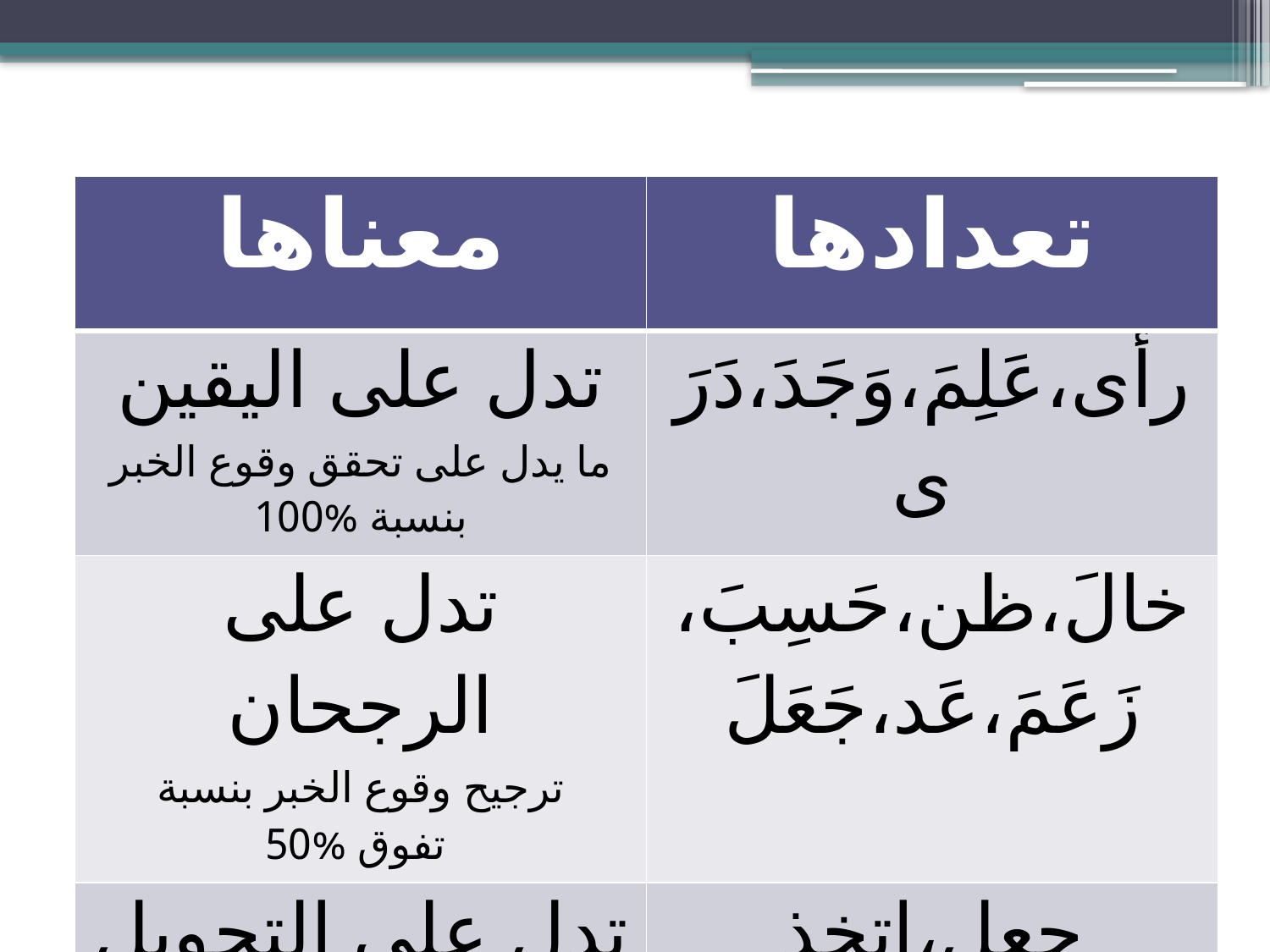

# تعدادها ومعانيها :
| معناها | تعدادها |
| --- | --- |
| تدل على اليقين ما يدل على تحقق وقوع الخبر بنسبة %100 | رأى،عَلِمَ،وَجَدَ،دَرَى |
| تدل على الرجحان ترجيح وقوع الخبر بنسبة تفوق %50 | خالَ،ظن،حَسِبَ،زَعَمَ،عَد،جَعَلَ |
| تدل على التحويل | جعل،اتخذ |